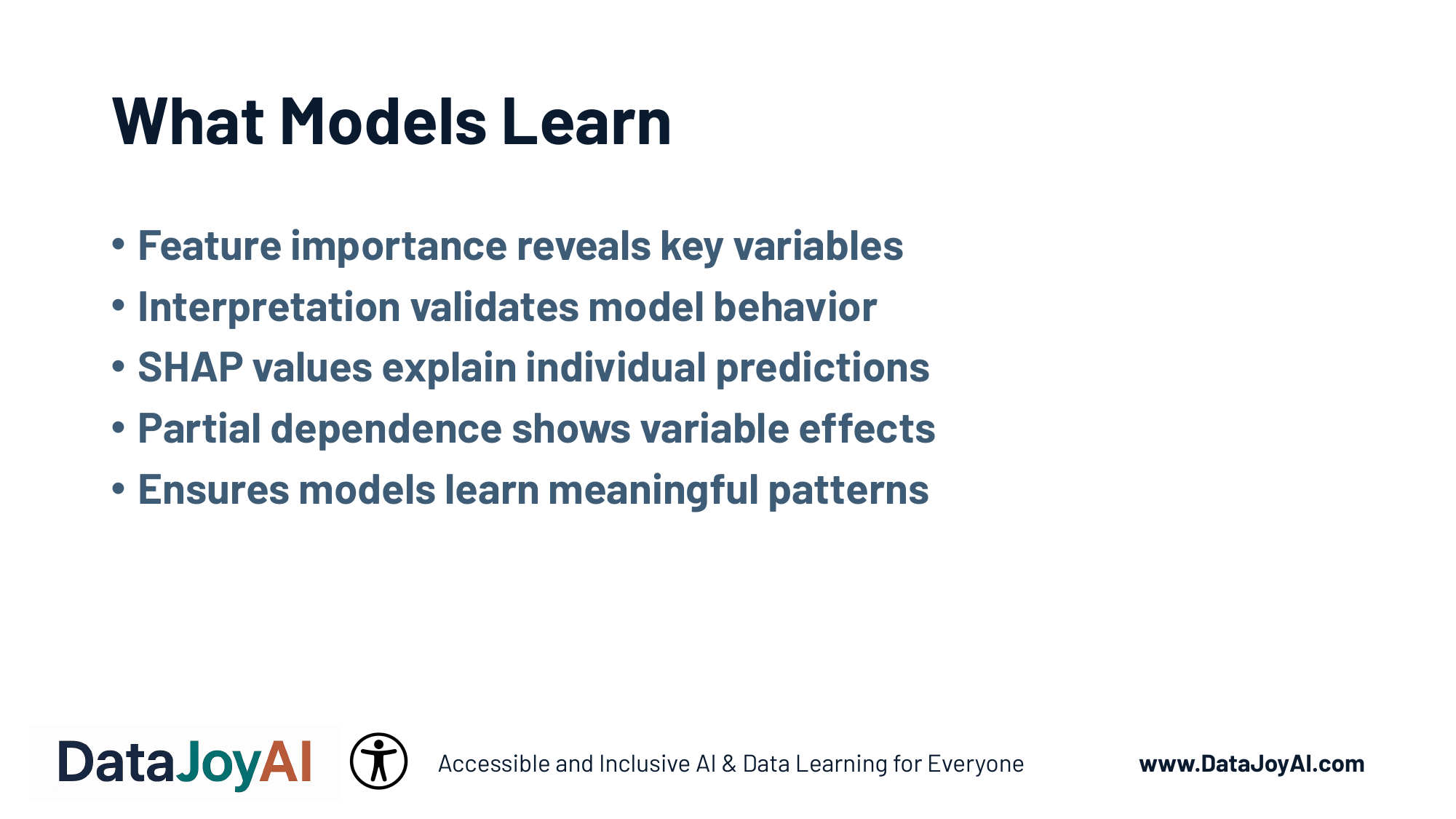

# What Models Learn
Feature importance reveals key variables
Interpretation validates model behavior
SHAP values explain individual predictions
Partial dependence shows variable effects
Ensures models learn meaningful patterns